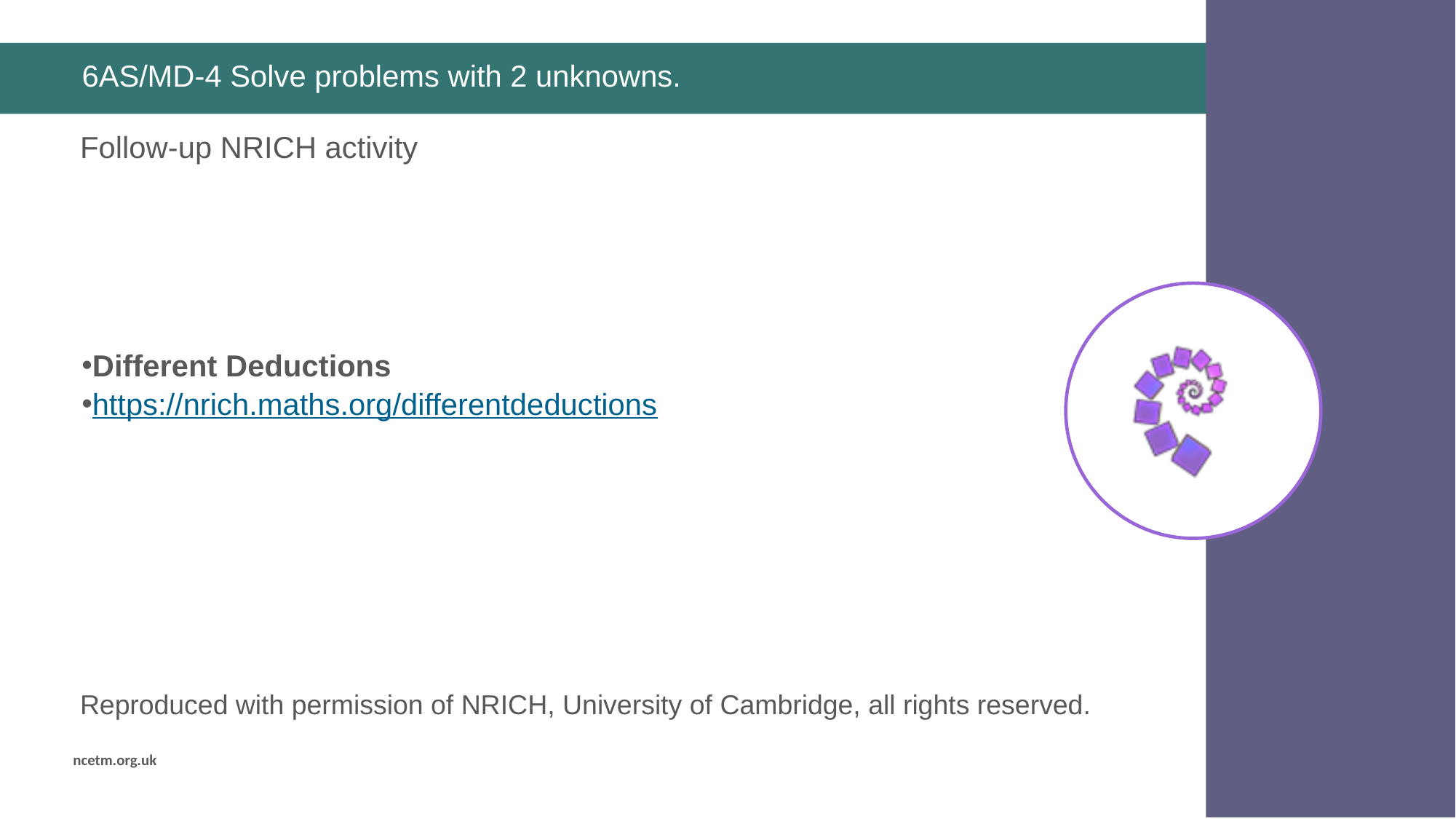

# 6AS/MD-4 Solve problems with 2 unknowns.

Different Deductions
https://nrich.maths.org/differentdeductions